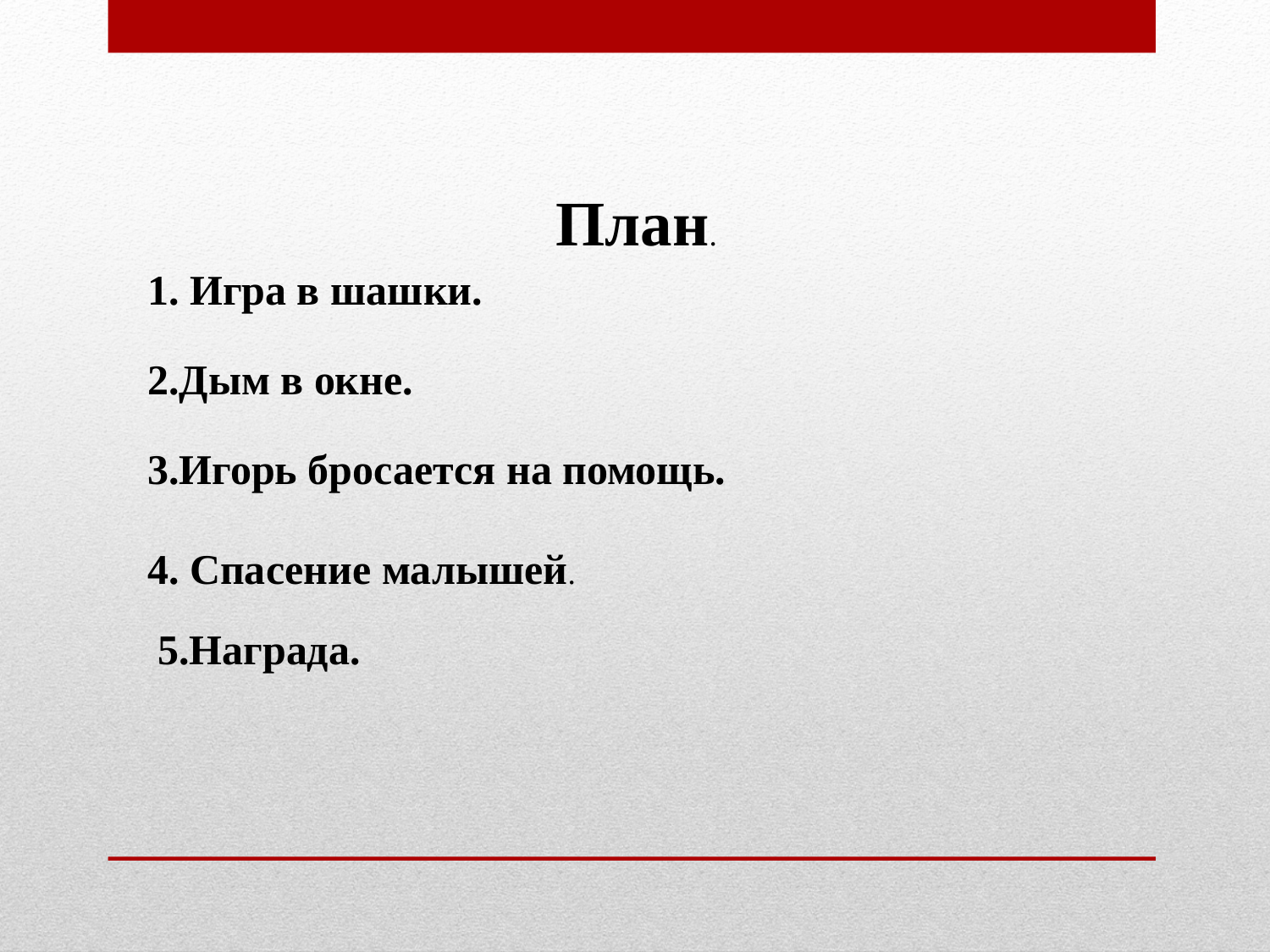

План.
1. Игра в шашки.
2.Дым в окне.
3.Игорь бросается на помощь.
4. Спасение малышей.
5.Награда.